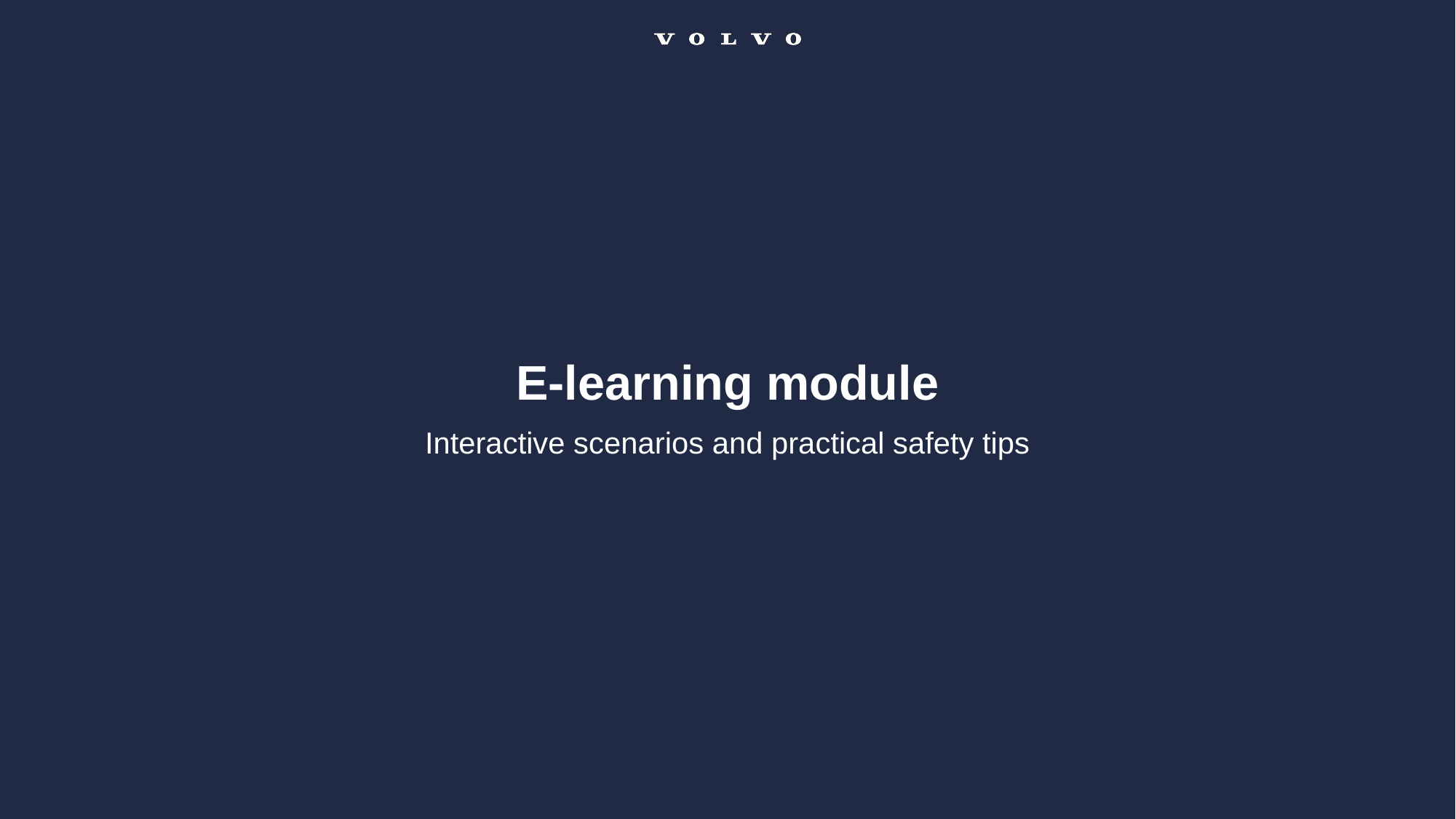

# E-learning module
Interactive scenarios and practical safety tips